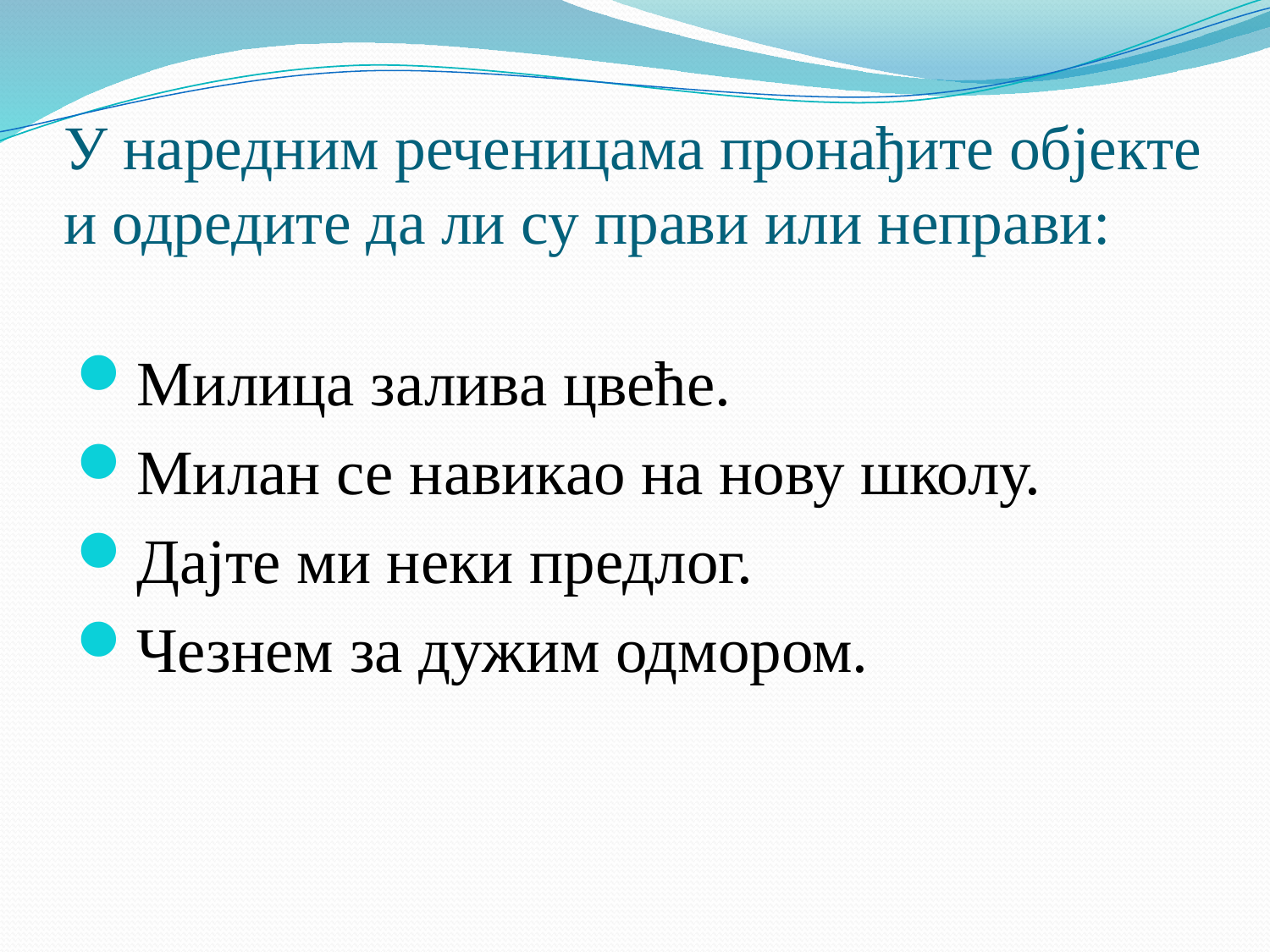

# У наредним реченицама пронађите објекте и одредите да ли су прави или неправи:

Милица залива цвеће.
Милан се навикао на нову школу.
Дајте ми неки предлог.
Чезнем за дужим одмором.